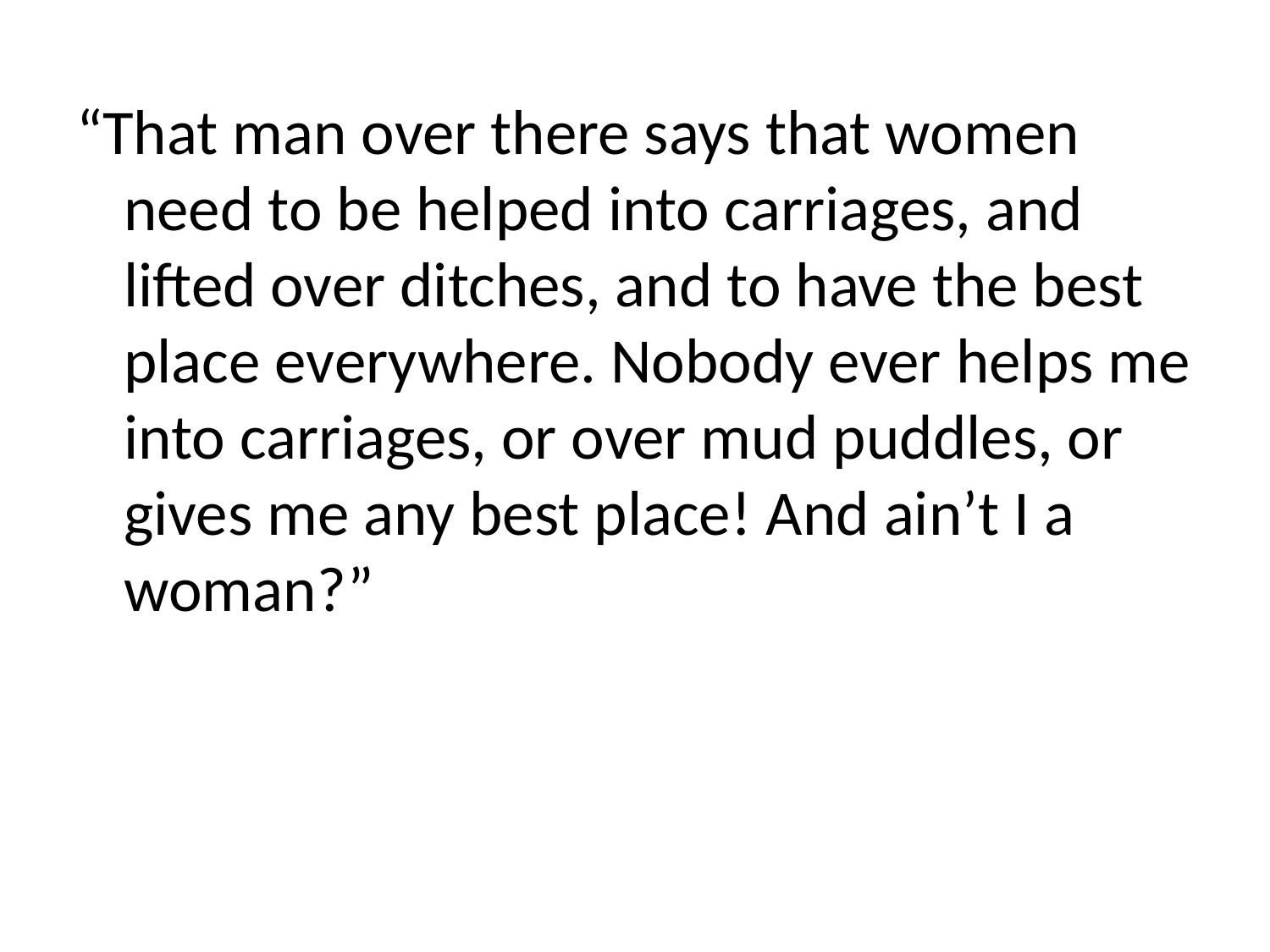

“That man over there says that women need to be helped into carriages, and lifted over ditches, and to have the best place everywhere. Nobody ever helps me into carriages, or over mud puddles, or gives me any best place! And ain’t I a woman?”